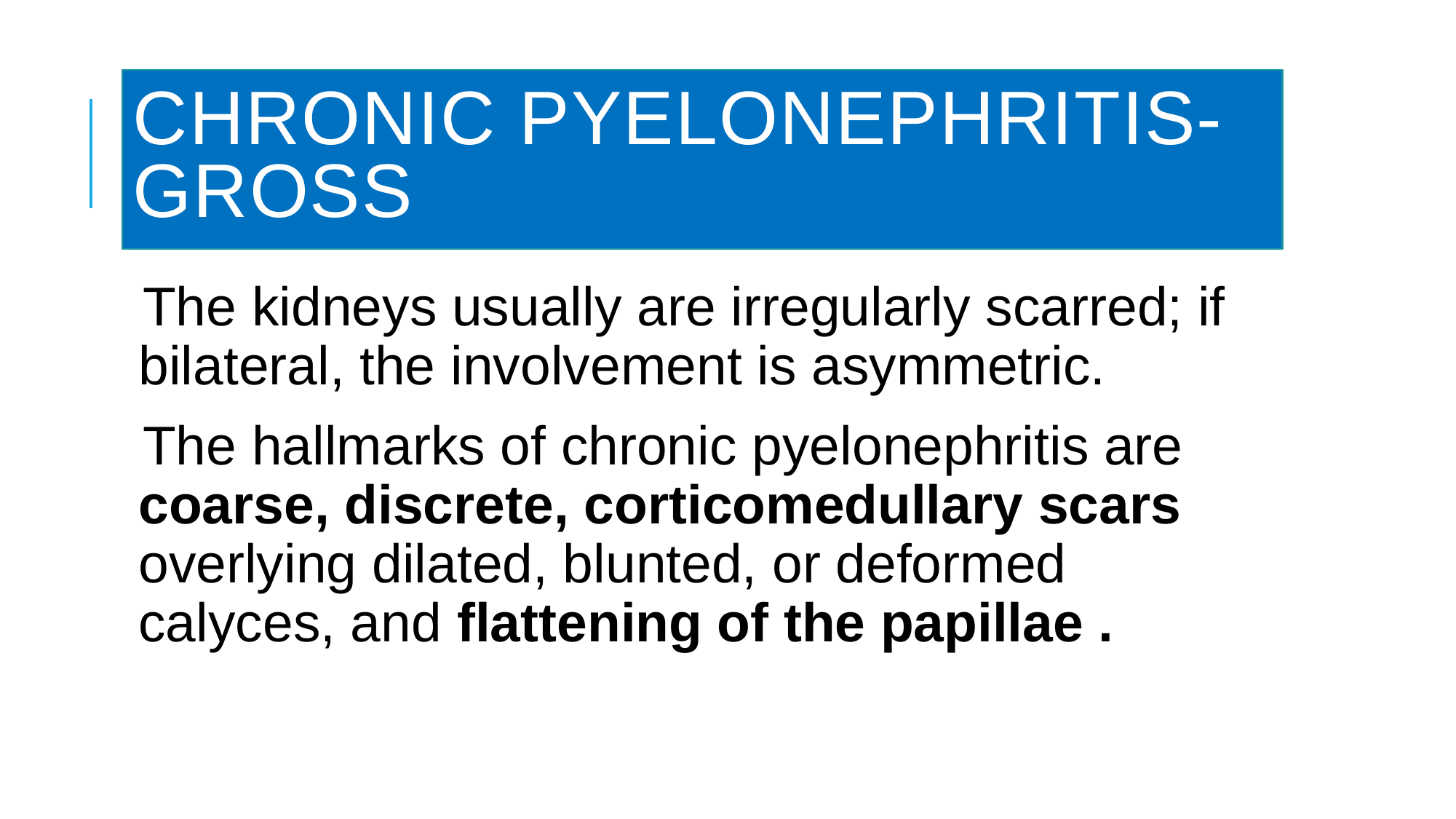

# Chronic Pyelonephritis-gross
The kidneys usually are irregularly scarred; if bilateral, the involvement is asymmetric.
The hallmarks of chronic pyelonephritis are coarse, discrete, corticomedullary scars overlying dilated, blunted, or deformed calyces, and flattening of the papillae .